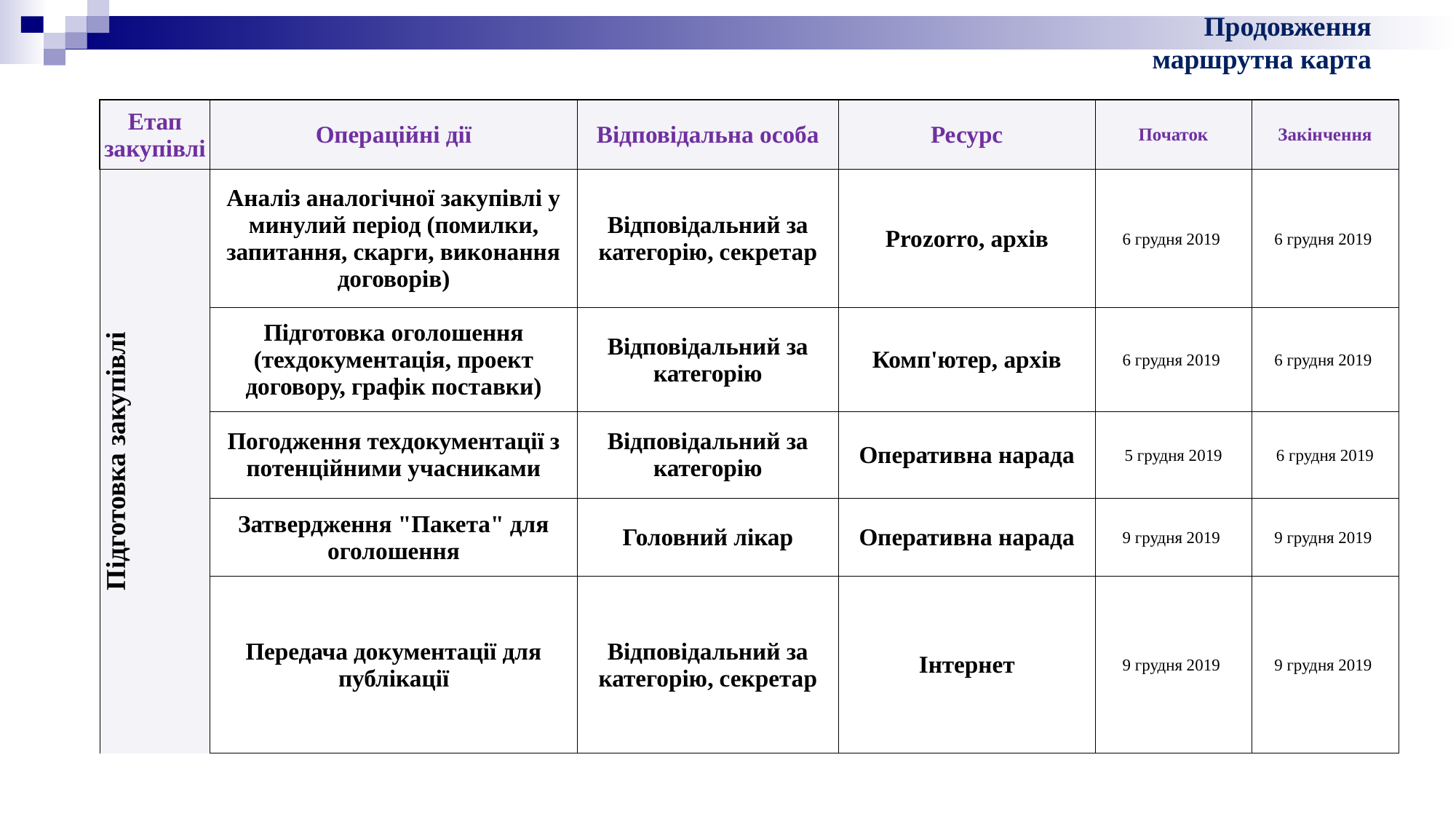

# Продовження маршрутна карта
| Етап закупівлі | Операційні дії | Відповідальна особа | Ресурс | Початок | Закінчення |
| --- | --- | --- | --- | --- | --- |
| Підготовка закупівлі | Аналіз аналогічної закупівлі у минулий період (помилки, запитання, скарги, виконання договорів) | Відповідальний за категорію, секретар | Prozorro, архів | 6 грудня 2019 | 6 грудня 2019 |
|  | Підготовка оголошення (техдокументація, проект договору, графік поставки) | Відповідальний за категорію | Комп'ютер, архів | 6 грудня 2019 | 6 грудня 2019 |
|  | Погодження техдокументації з потенційними учасниками | Відповідальний за категорію | Оперативна нарада | 5 грудня 2019 | 6 грудня 2019 |
|  | Затвердження "Пакета" для оголошення | Головний лікар | Оперативна нарада | 9 грудня 2019 | 9 грудня 2019 |
|  | Передача документації для публікації | Відповідальний за категорію, секретар | Інтернет | 9 грудня 2019 | 9 грудня 2019 |